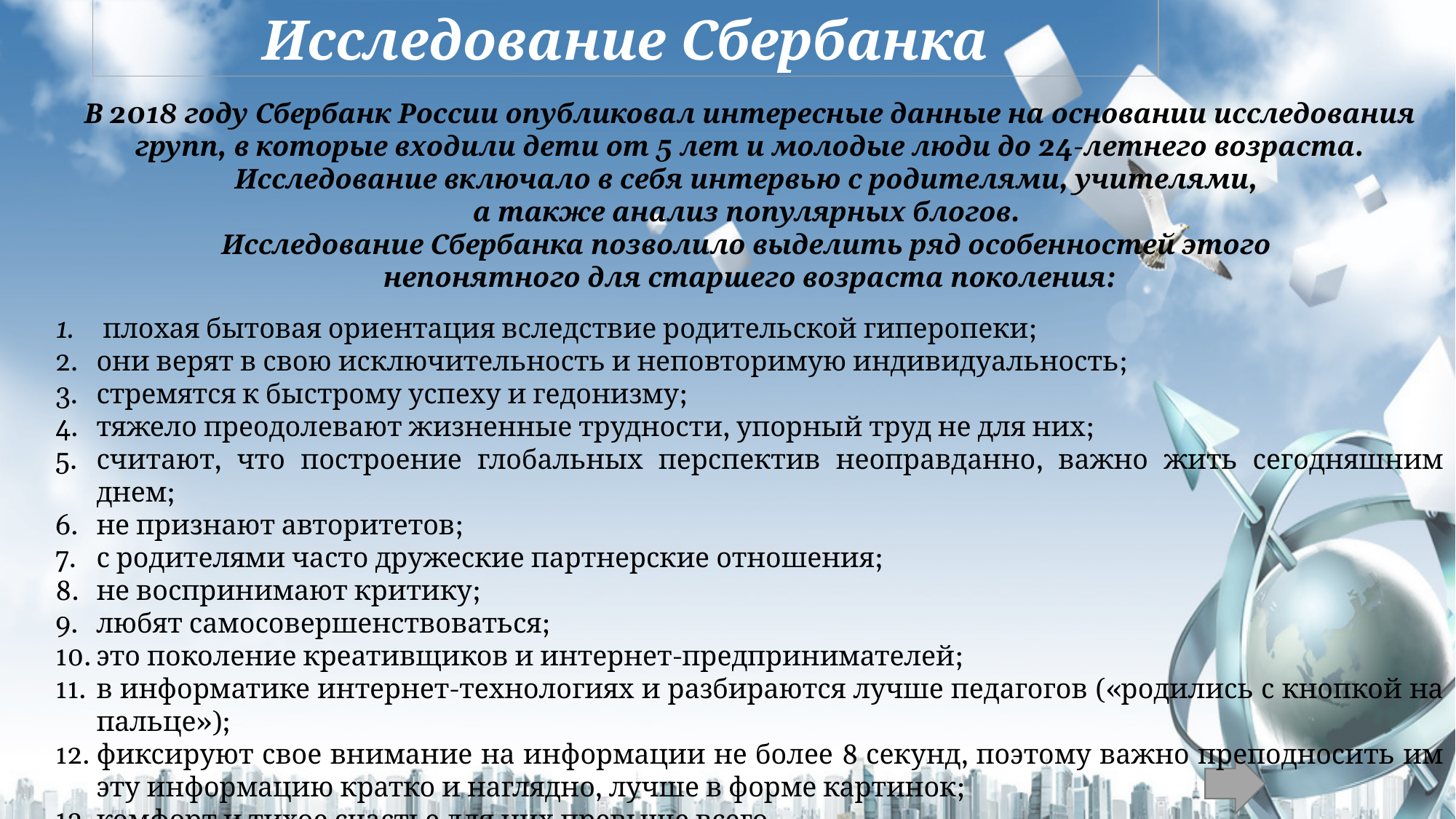

Исследование Сбербанка
В 2018 году Сбербанк России опубликовал интересные данные на основании исследования групп, в которые входили дети от 5 лет и молодые люди до 24-летнего возраста. Исследование включало в себя интервью с родителями, учителями,
а также анализ популярных блогов.
Исследование Сбербанка позволило выделить ряд особенностей этого
непонятного для старшего возраста поколения:

 плохая бытовая ориентация вследствие родительской гиперопеки;
они верят в свою исключительность и неповторимую индивидуальность;
стремятся к быстрому успеху и гедонизму;
тяжело преодолевают жизненные трудности, упорный труд не для них;
считают, что построение глобальных перспектив неоправданно, важно жить сегодняшним днем;
не признают авторитетов;
с родителями часто дружеские партнерские отношения;
не воспринимают критику;
любят самосовершенствоваться;
это поколение креативщиков и интернет-предпринимателей;
в информатике интернет-технологиях и разбираются лучше педагогов («родились с кнопкой на пальце»);
фиксируют свое внимание на информации не более 8 секунд, поэтому важно преподносить им эту информацию кратко и наглядно, лучше в форме картинок;
комфорт и тихое счастье для них превыше всего.